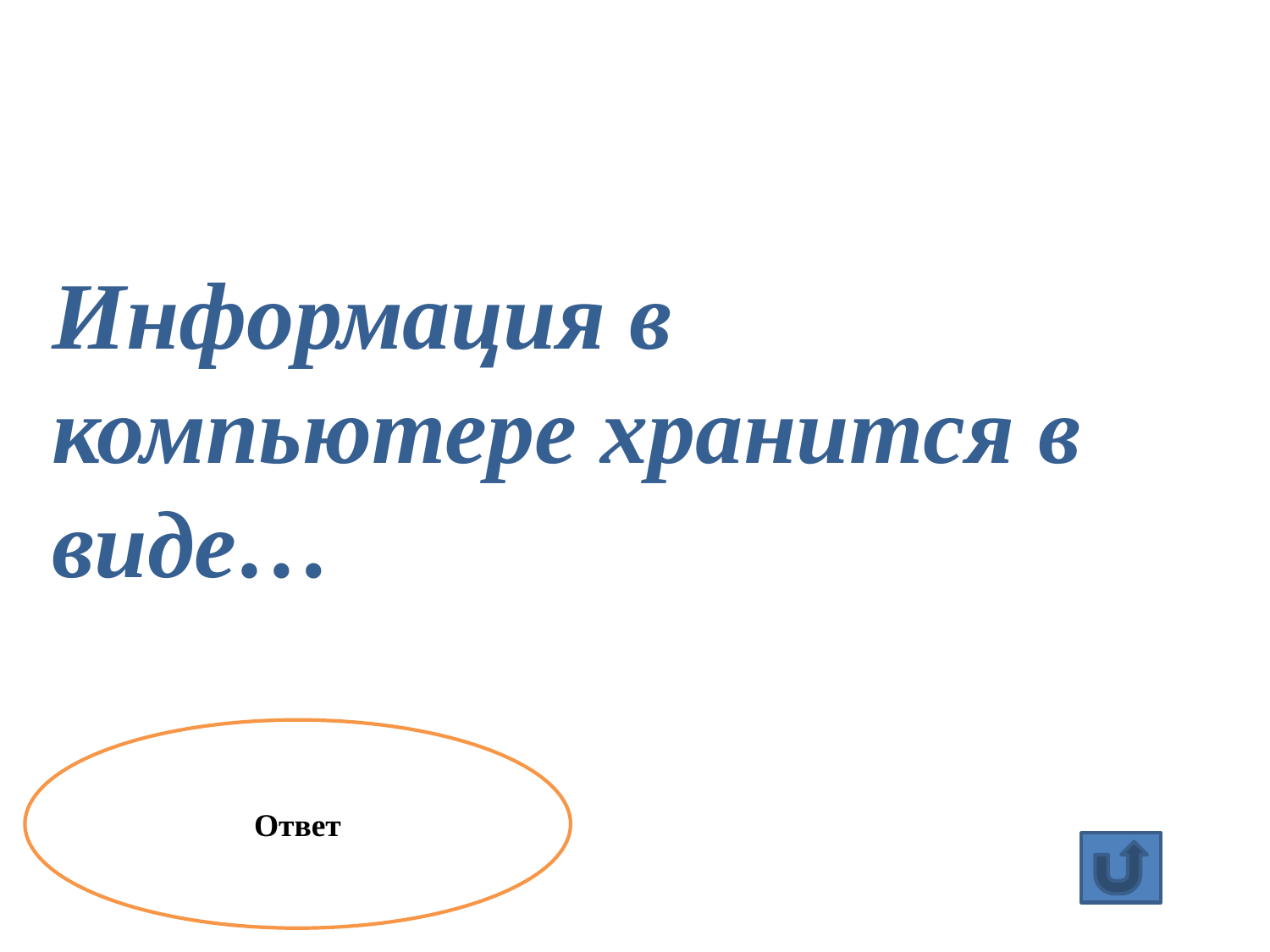

Информация в компьютере хранится в  виде…
Ответ
0 и 1